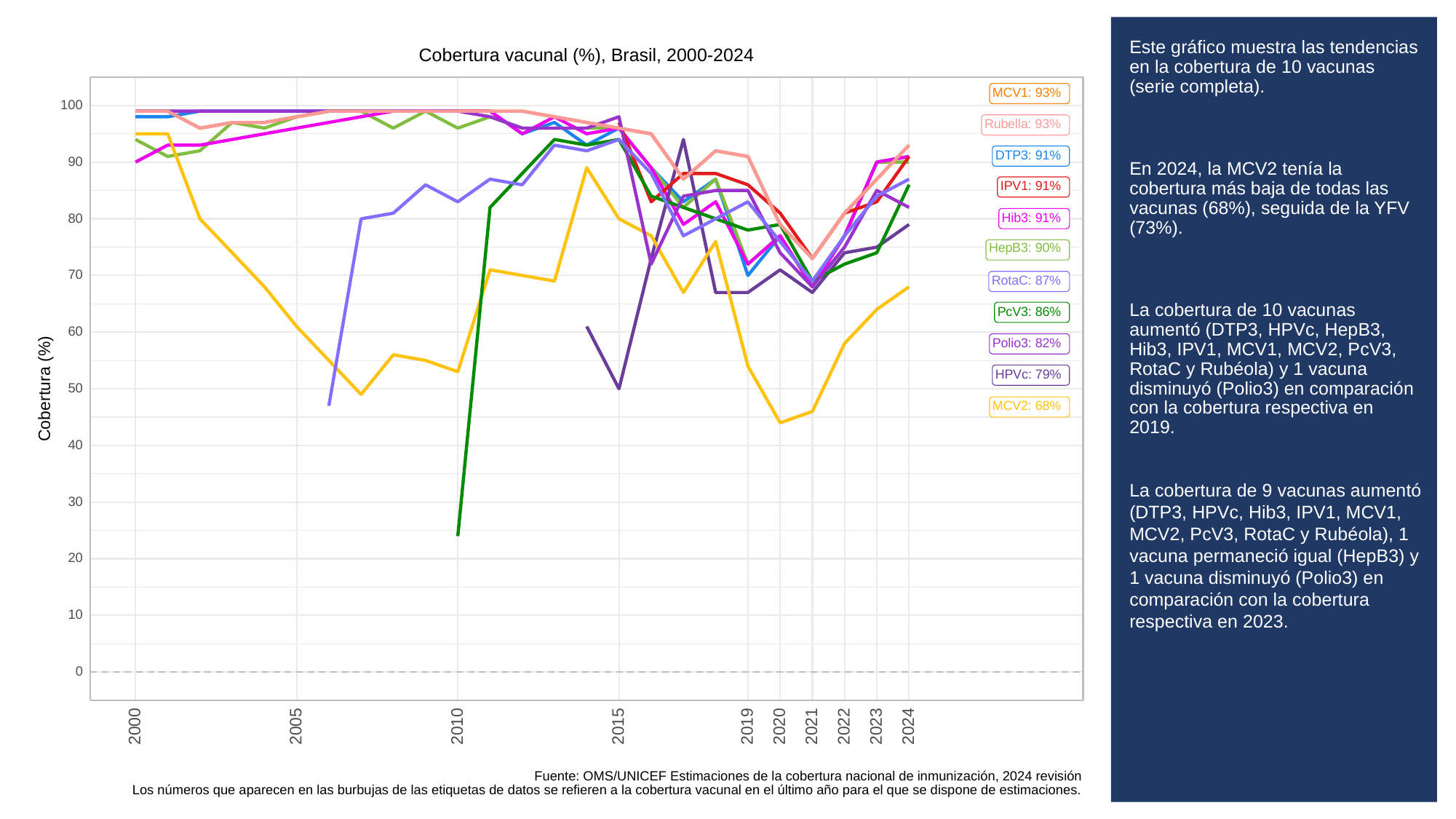

# Este gráfico muestra las tendencias en la cobertura de 10 vacunas (serie completa).

En 2024, la MCV2 tenía la cobertura más baja de todas las vacunas (68%), seguida de la YFV (73%).

La cobertura de 10 vacunas aumentó (DTP3, HPVc, HepB3, Hib3, IPV1, MCV1, MCV2, PcV3, RotaC y Rubéola) y 1 vacuna disminuyó (Polio3) en comparación con la cobertura respectiva en 2019.

La cobertura de 9 vacunas aumentó (DTP3, HPVc, Hib3, IPV1, MCV1, MCV2, PcV3, RotaC y Rubéola), 1 vacuna permaneció igual (HepB3) y 1 vacuna disminuyó (Polio3) en comparación con la cobertura respectiva en 2023.

Cobertura vacunal (%), Brasil, 2000-2024

MCV1: 93%

100

Rubella: 93%

DTP3: 91%

90

IPV1: 91%

Hib3: 91%
80

HepB3: 90%

70

RotaC: 87%

PcV3: 86%
60

Polio3: 82%

HPVc: 79%
Cobertura (%)
50

MCV2: 68%

40

30

20

10

0

2023
2000
2005
2010
2015
2019
2020
2021
2022
2024
Fuente: OMS/UNICEF Estimaciones de la cobertura nacional de inmunización, 2024 revisión
Los números que aparecen en las burbujas de las etiquetas de datos se refieren a la cobertura vacunal en el último año para el que se dispone de estimaciones.